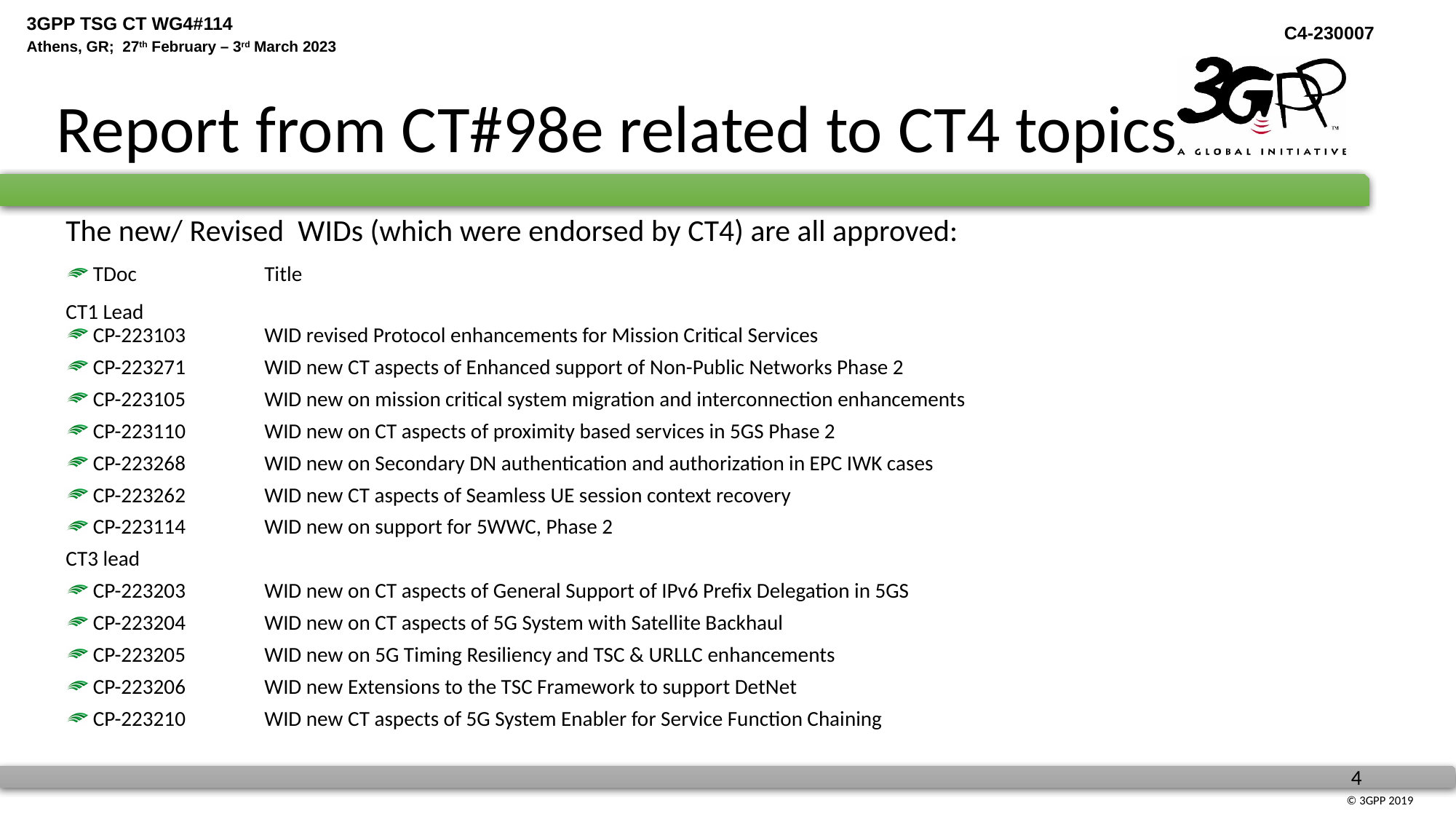

# Report from CT#98e related to CT4 topics
The new/ Revised  WIDs (which were endorsed by CT4) are all approved:
TDoc	Title
CT1 Lead
CP-223103	WID revised Protocol enhancements for Mission Critical Services
CP-223271	WID new CT aspects of Enhanced support of Non-Public Networks Phase 2
CP-223105	WID new on mission critical system migration and interconnection enhancements
CP-223110	WID new on CT aspects of proximity based services in 5GS Phase 2
CP-223268	WID new on Secondary DN authentication and authorization in EPC IWK cases
CP-223262	WID new CT aspects of Seamless UE session context recovery
CP-223114	WID new on support for 5WWC, Phase 2
CT3 lead
CP-223203	WID new on CT aspects of General Support of IPv6 Prefix Delegation in 5GS
CP-223204	WID new on CT aspects of 5G System with Satellite Backhaul
CP-223205	WID new on 5G Timing Resiliency and TSC & URLLC enhancements
CP-223206	WID new Extensions to the TSC Framework to support DetNet
CP-223210	WID new CT aspects of 5G System Enabler for Service Function Chaining